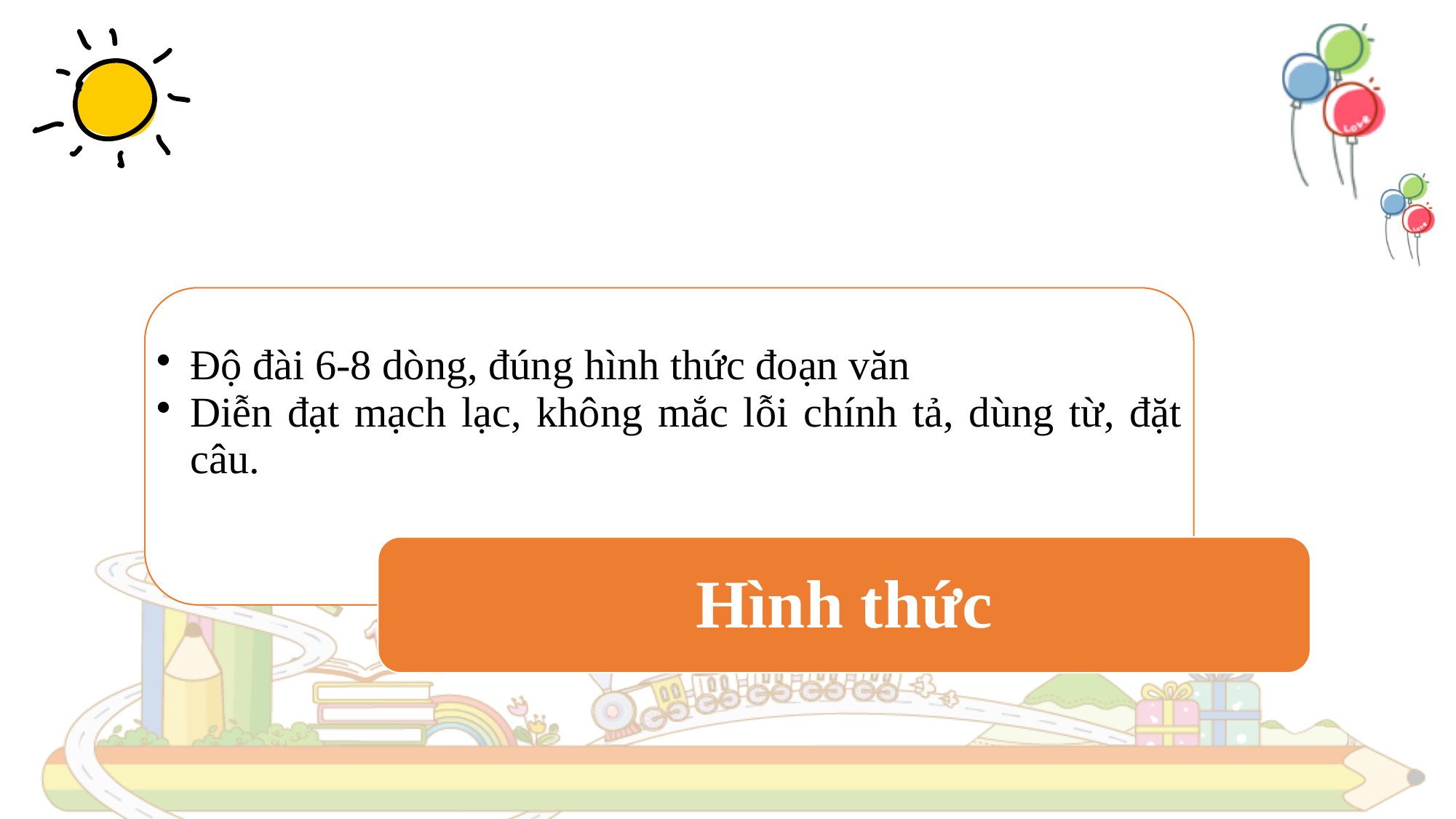

Hình thức
Độ đài 6-8 dòng, đúng hình thức đoạn văn
Diễn đạt mạch lạc, không mắc lỗi chính tả, dùng từ, đặt câu.